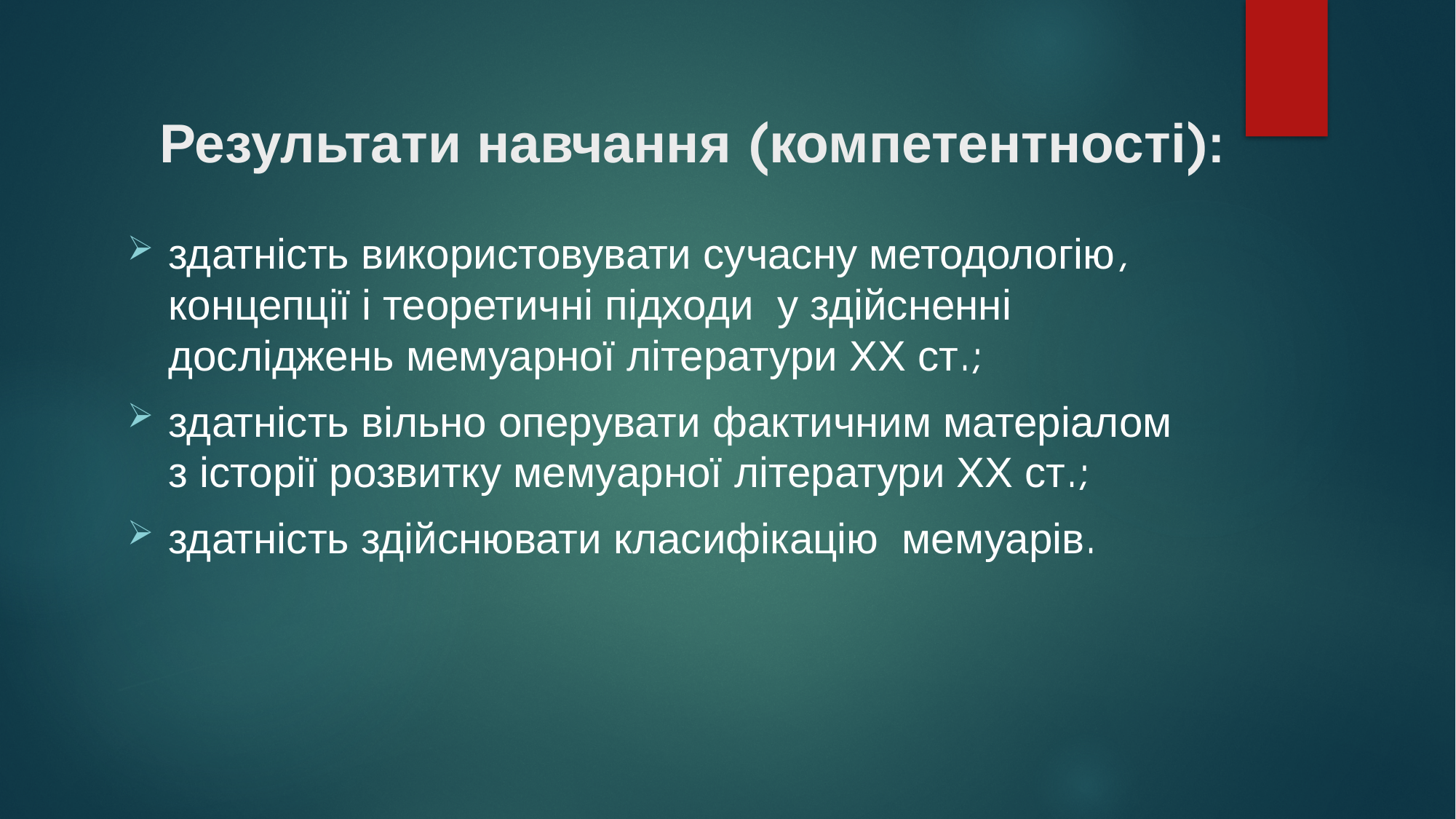

# Результати навчання (компетентності):
здатність використовувати сучасну методологію, концепції і теоретичні підходи  у здійсненні досліджень мемуарної літератури ХХ ст.;
здатність вільно оперувати фактичним матеріалом з історії розвитку мемуарної літератури ХХ ст.;
здатність здійснювати класифікацію  мемуарів.